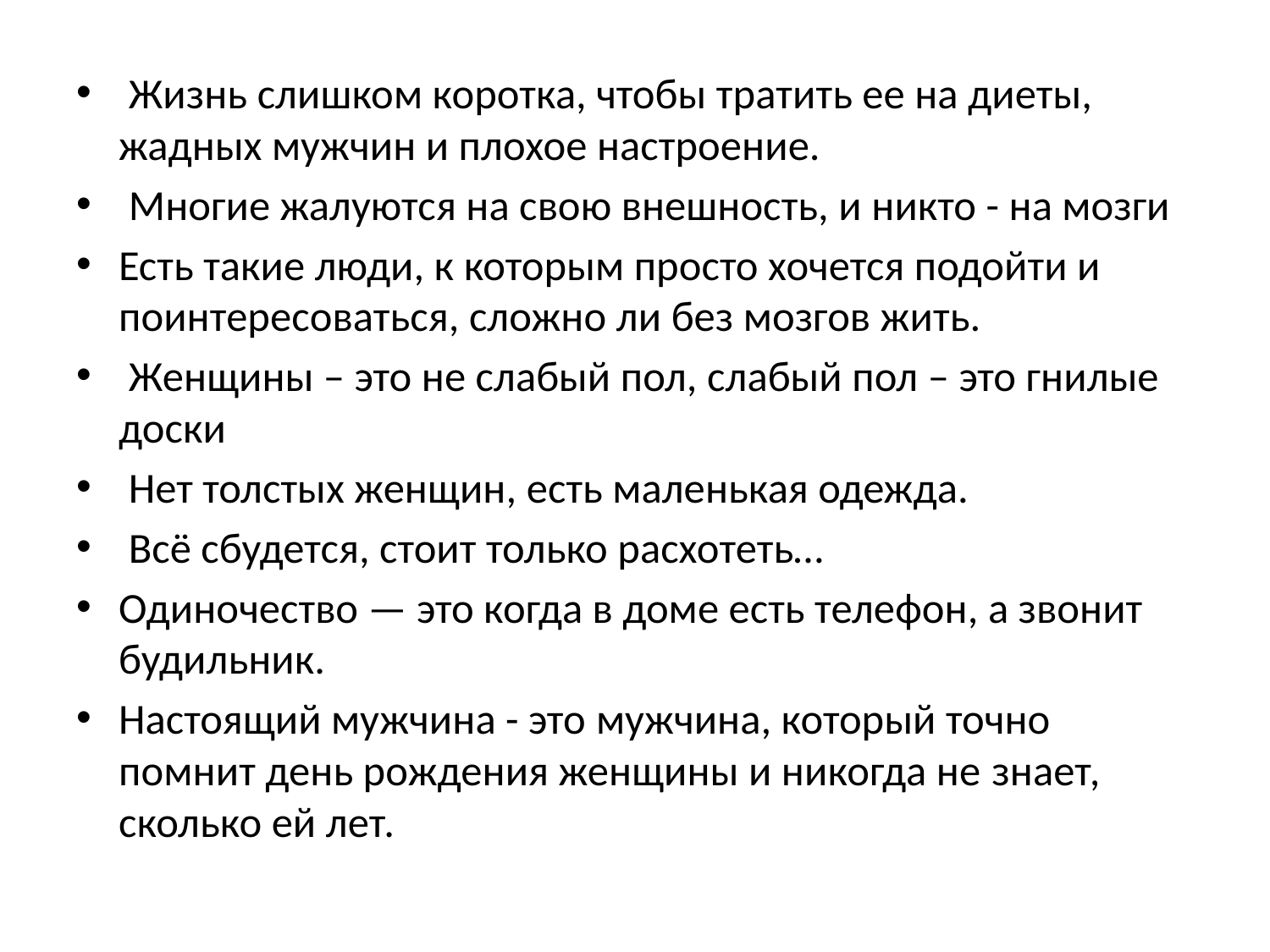

Жизнь слишком коротка, чтобы тратить ее на диеты, жадных мужчин и плохое настроение.
 Многие жалуются на свою внешность, и никто - на мозги
Есть такие люди, к которым просто хочется подойти и поинтересоваться, сложно ли без мозгов жить.
 Женщины – это не слабый пол, слабый пол – это гнилые доски
 Нет толстых женщин, есть маленькая одежда.
 Всё сбудется, стоит только расхотеть…
Одиночество — это когда в доме есть телефон, а звонит будильник.
Настоящий мужчина - это мужчина, который точно помнит день рождения женщины и никогда не знает, сколько ей лет.